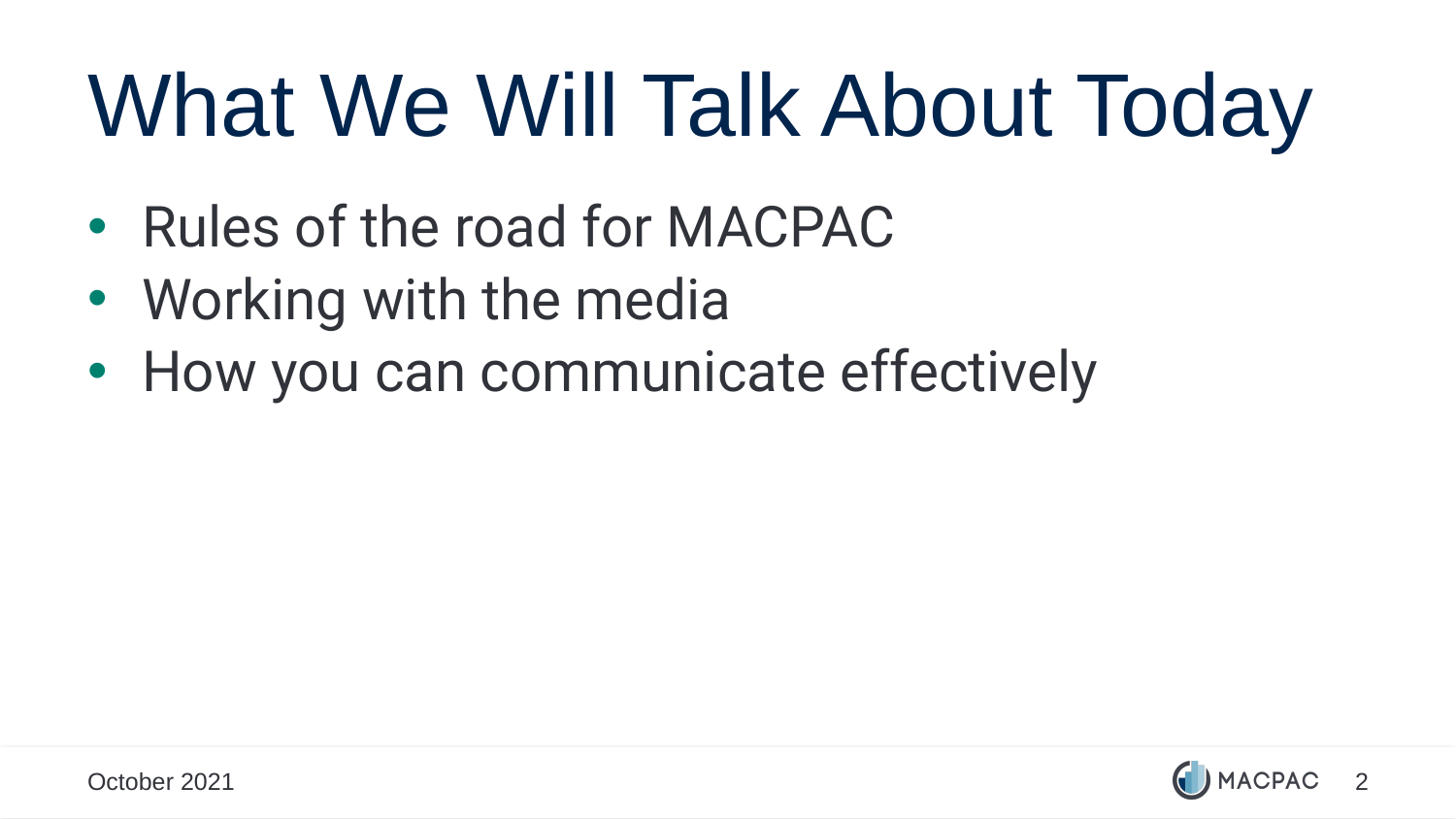

# What We Will Talk About Today
Rules of the road for MACPAC
Working with the media
How you can communicate effectively
October 2021
2